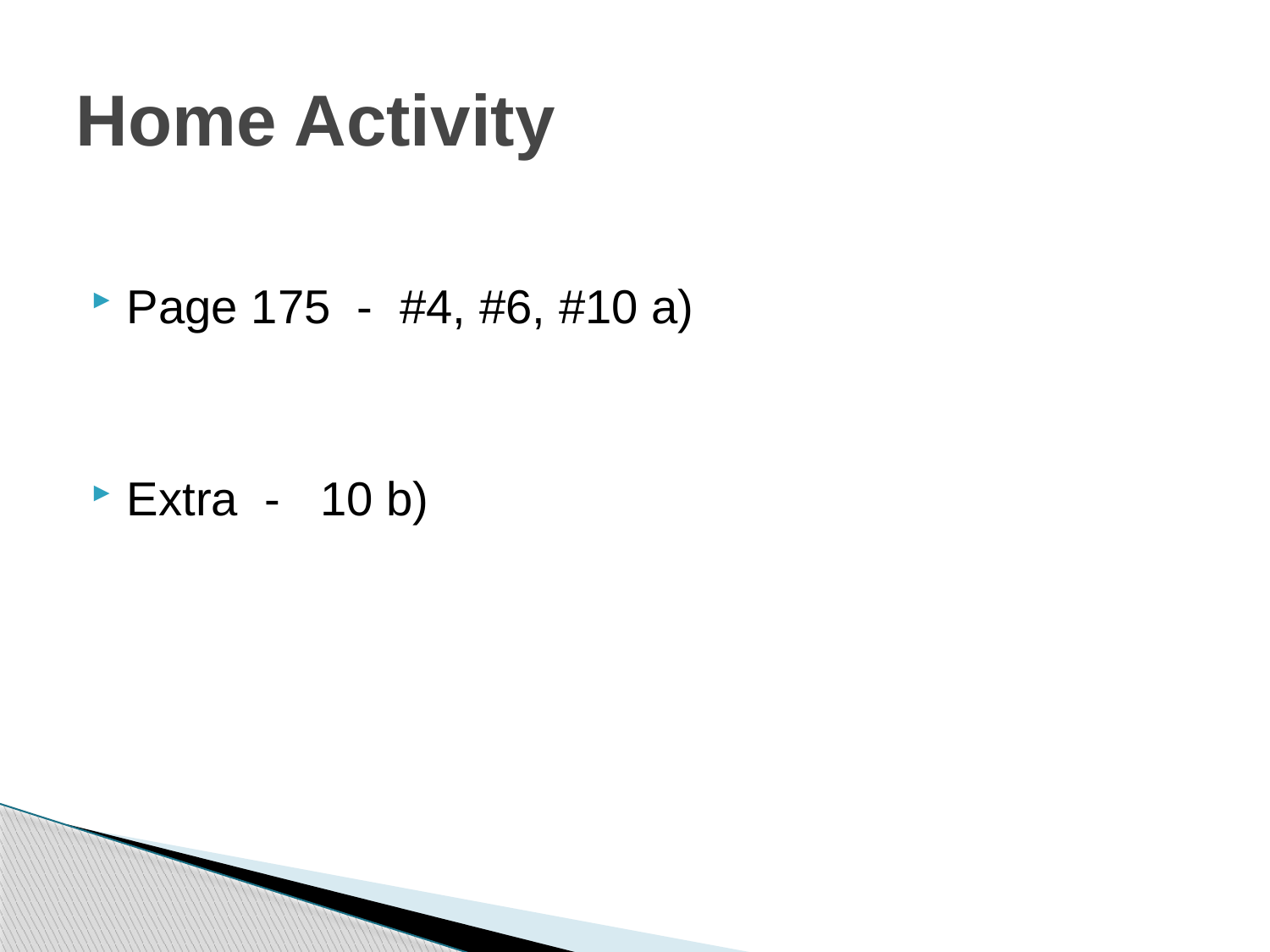

# Home Activity

Page 175  -  #4, #6, #10 a)

Extra  -   10 b)